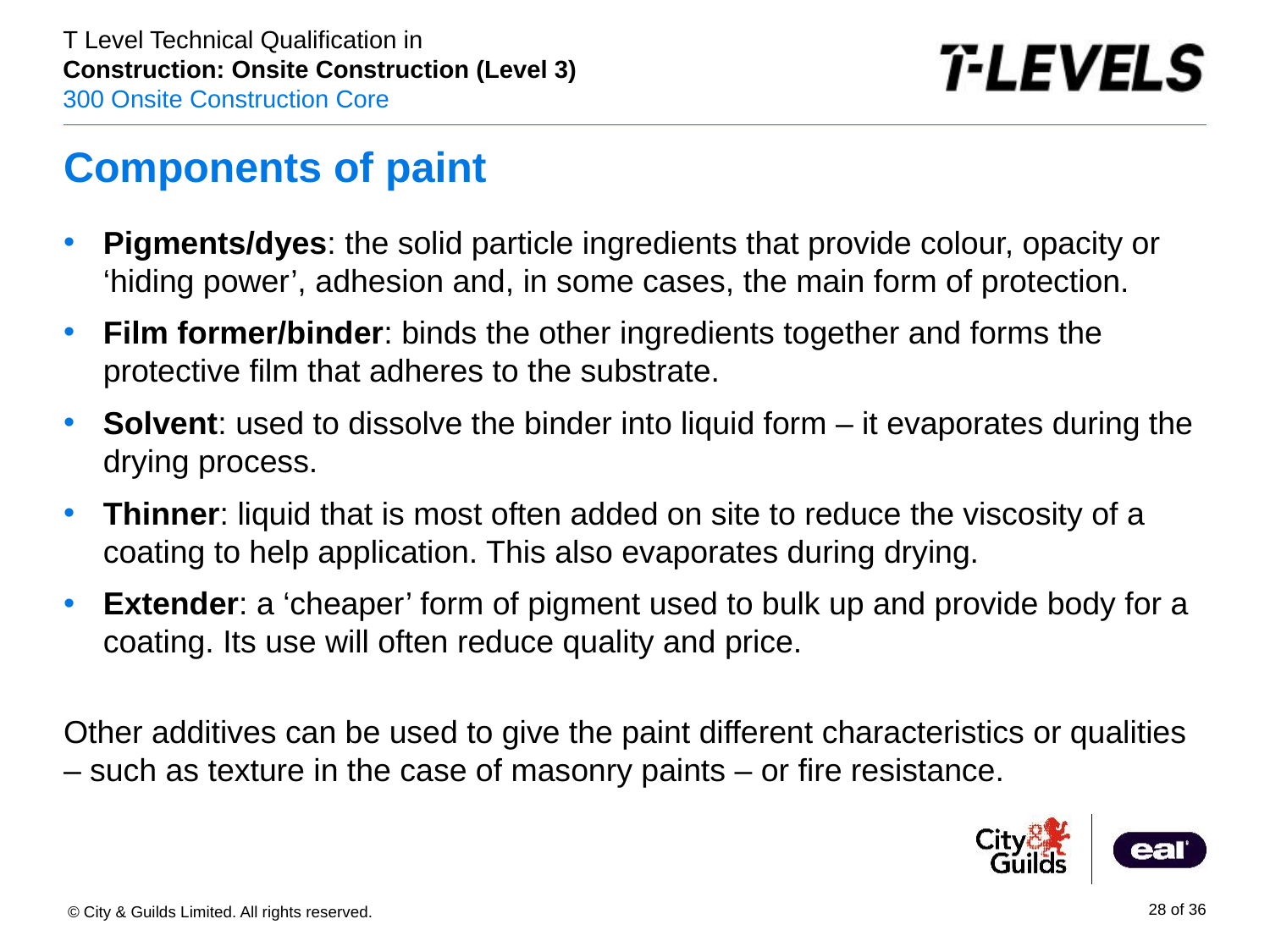

# Components of paint
Pigments/dyes: the solid particle ingredients that provide colour, opacity or ‘hiding power’, adhesion and, in some cases, the main form of protection.
Film former/binder: binds the other ingredients together and forms the protective film that adheres to the substrate.
Solvent: used to dissolve the binder into liquid form – it evaporates during the drying process.
Thinner: liquid that is most often added on site to reduce the viscosity of a coating to help application. This also evaporates during drying.
Extender: a ‘cheaper’ form of pigment used to bulk up and provide body for a coating. Its use will often reduce quality and price.

Other additives can be used to give the paint different characteristics or qualities – such as texture in the case of masonry paints – or fire resistance.